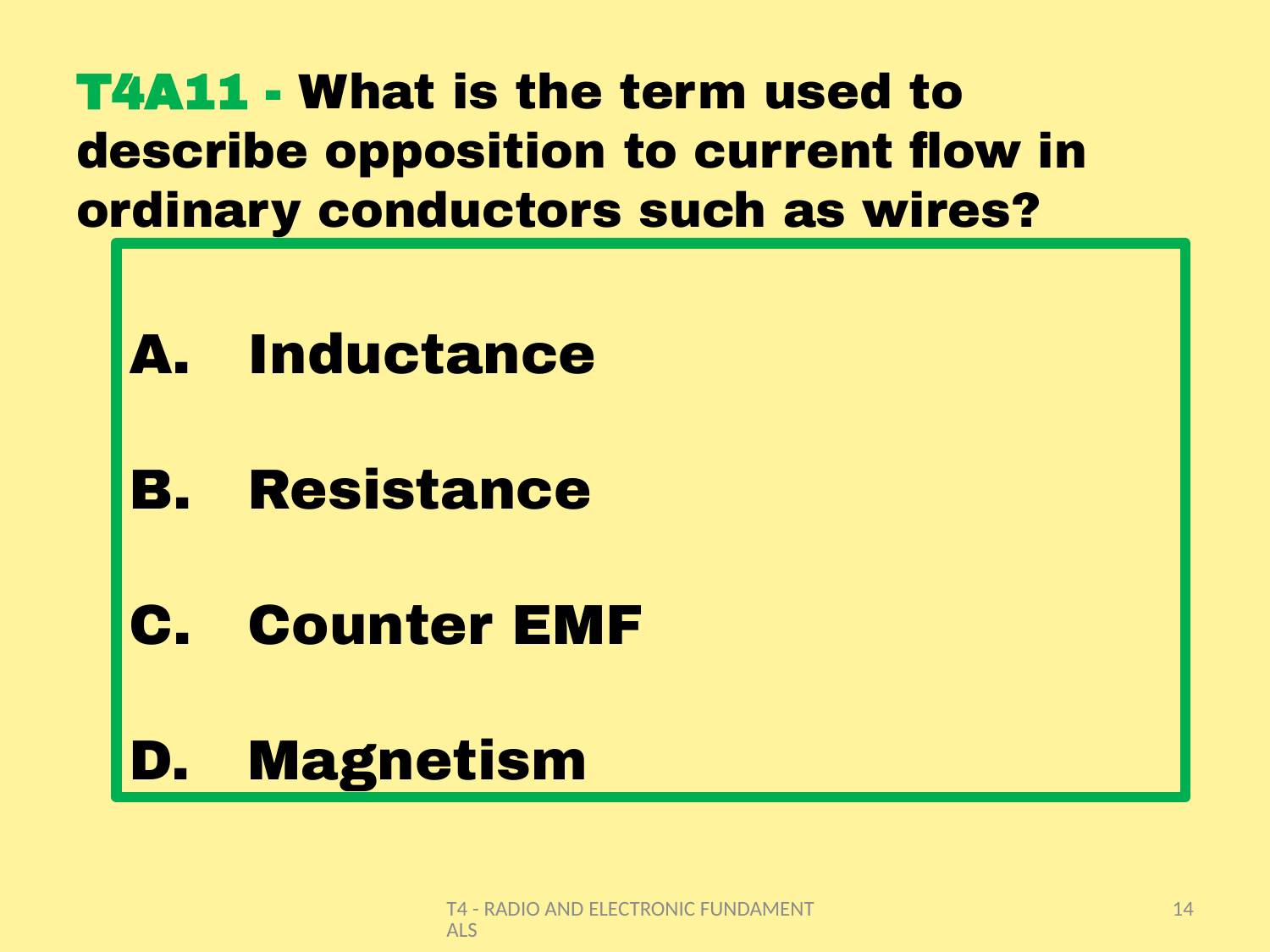

# T4A11 - What is the term used to describe opposition to current flow in ordinary conductors such as wires?
Inductance
Resistance
Counter EMF
Magnetism
T4 - RADIO AND ELECTRONIC FUNDAMENTALS
14